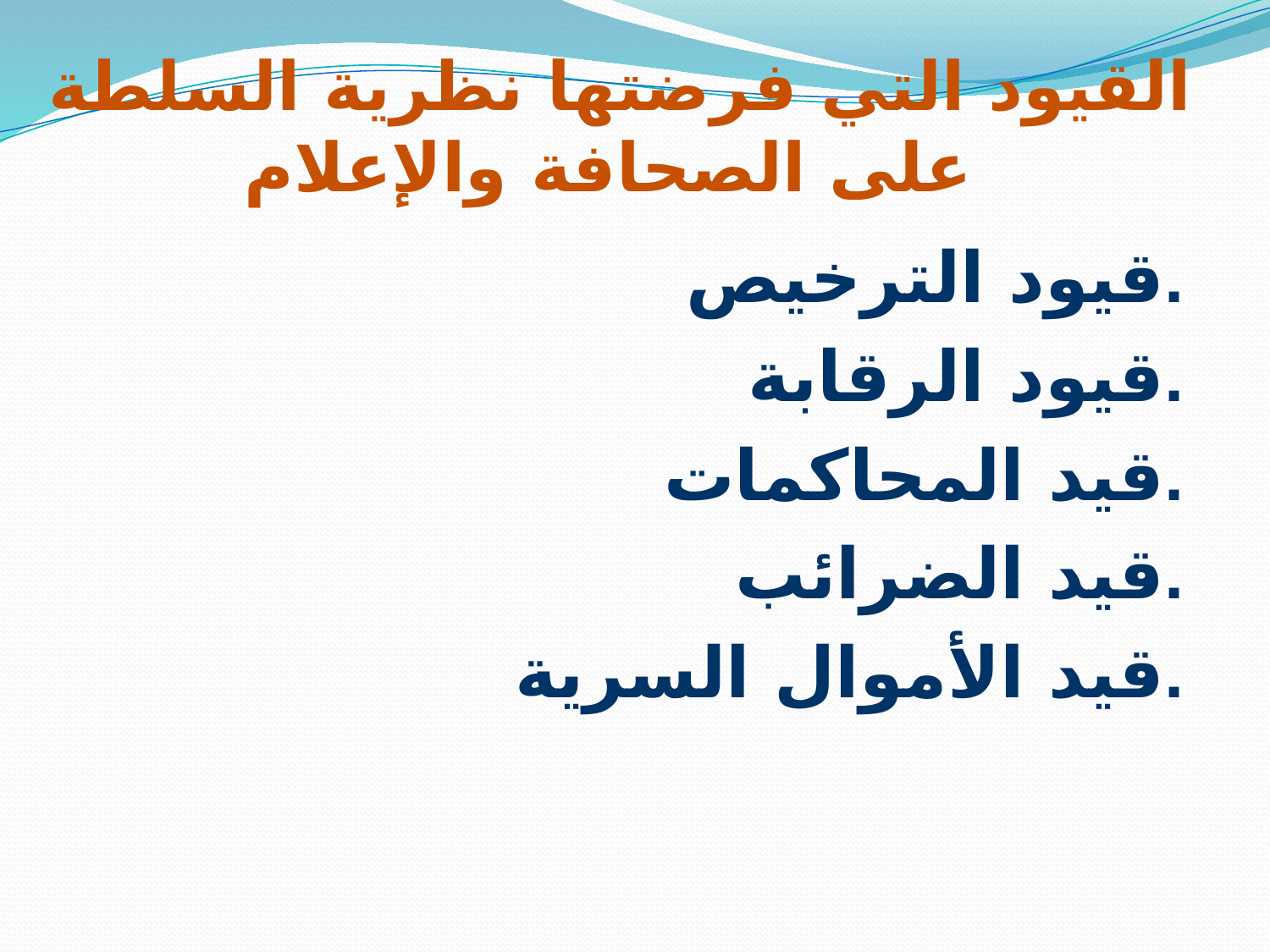

# القيود التي فرضتها نظرية السلطة على الصحافة والإعلام
قيود الترخيص.
قيود الرقابة.
قيد المحاكمات.
قيد الضرائب.
قيد الأموال السرية.